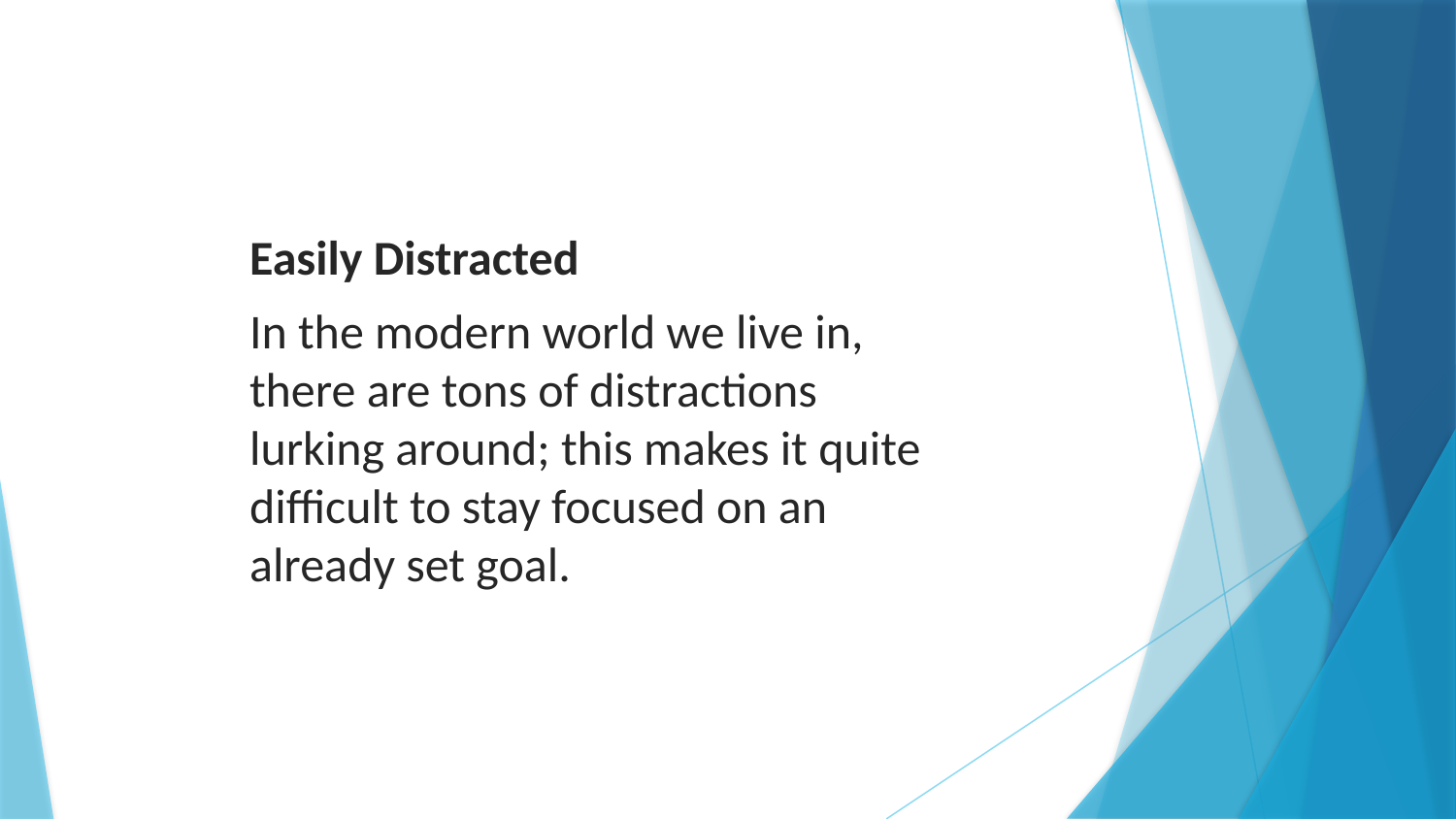

Easily Distracted
In the modern world we live in, there are tons of distractions lurking around; this makes it quite difficult to stay focused on an already set goal.